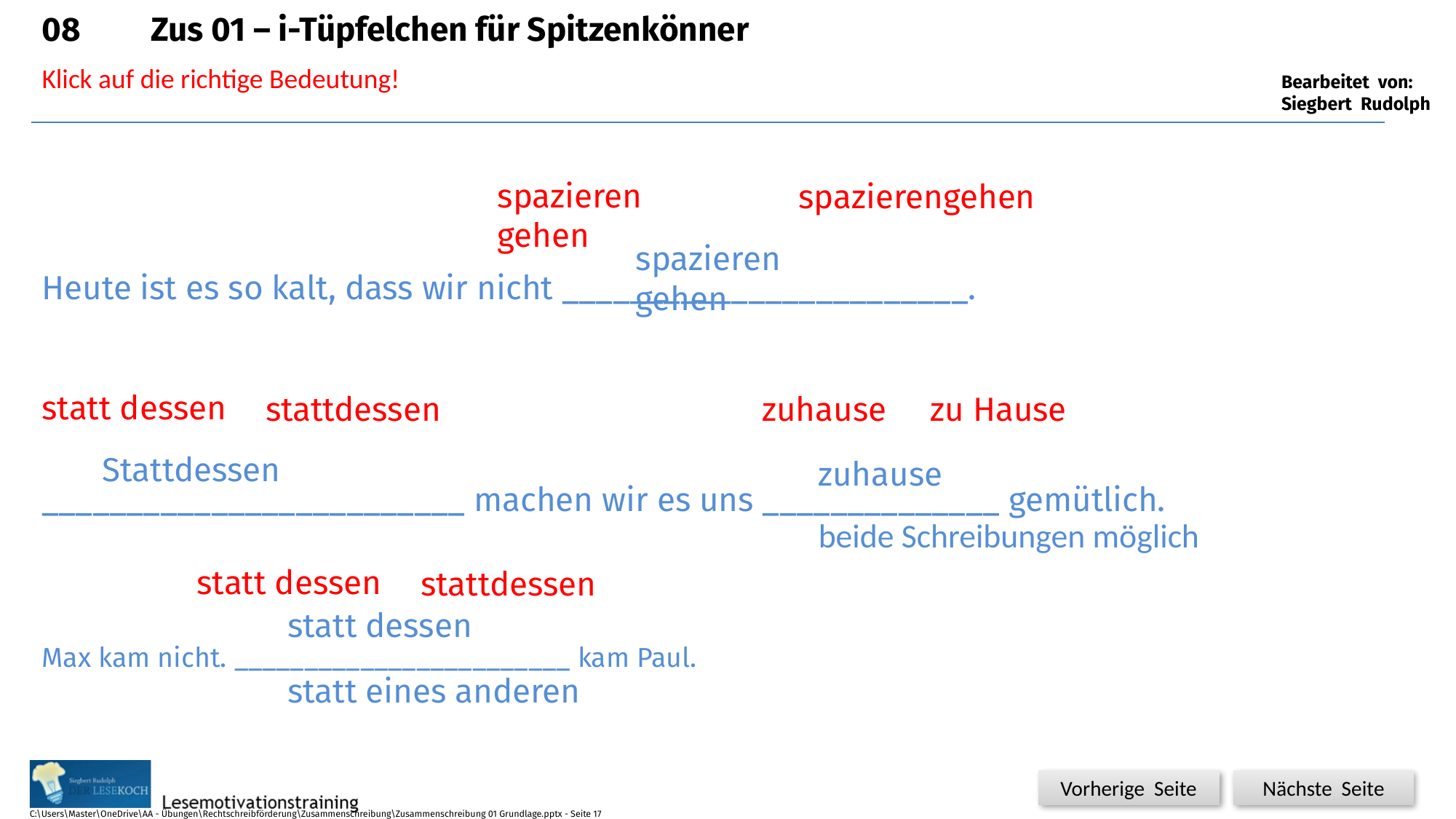

08	Zus 01 – i-Tüpfelchen für Spitzenkönner
17
Klick auf die richtige Bedeutung!
spazieren gehen
spazierengehen
Heute ist es so kalt, dass wir nicht ________________________.

_________________________ machen wir es uns ______________ gemütlich.
spazieren gehen
statt dessen
stattdessen
zuhause     zu Hause
Stattdessen
zuhause

beide Schreibungen möglich
statt dessen
stattdessen
Max kam nicht. ________________________ kam Paul.
statt dessen

statt eines anderen
C:\Users\Master\OneDrive\AA - Übungen\Rechtschreibförderung\Zusammenschreibung\Zusammenschreibung 01 Grundlage.pptx - Seite 17